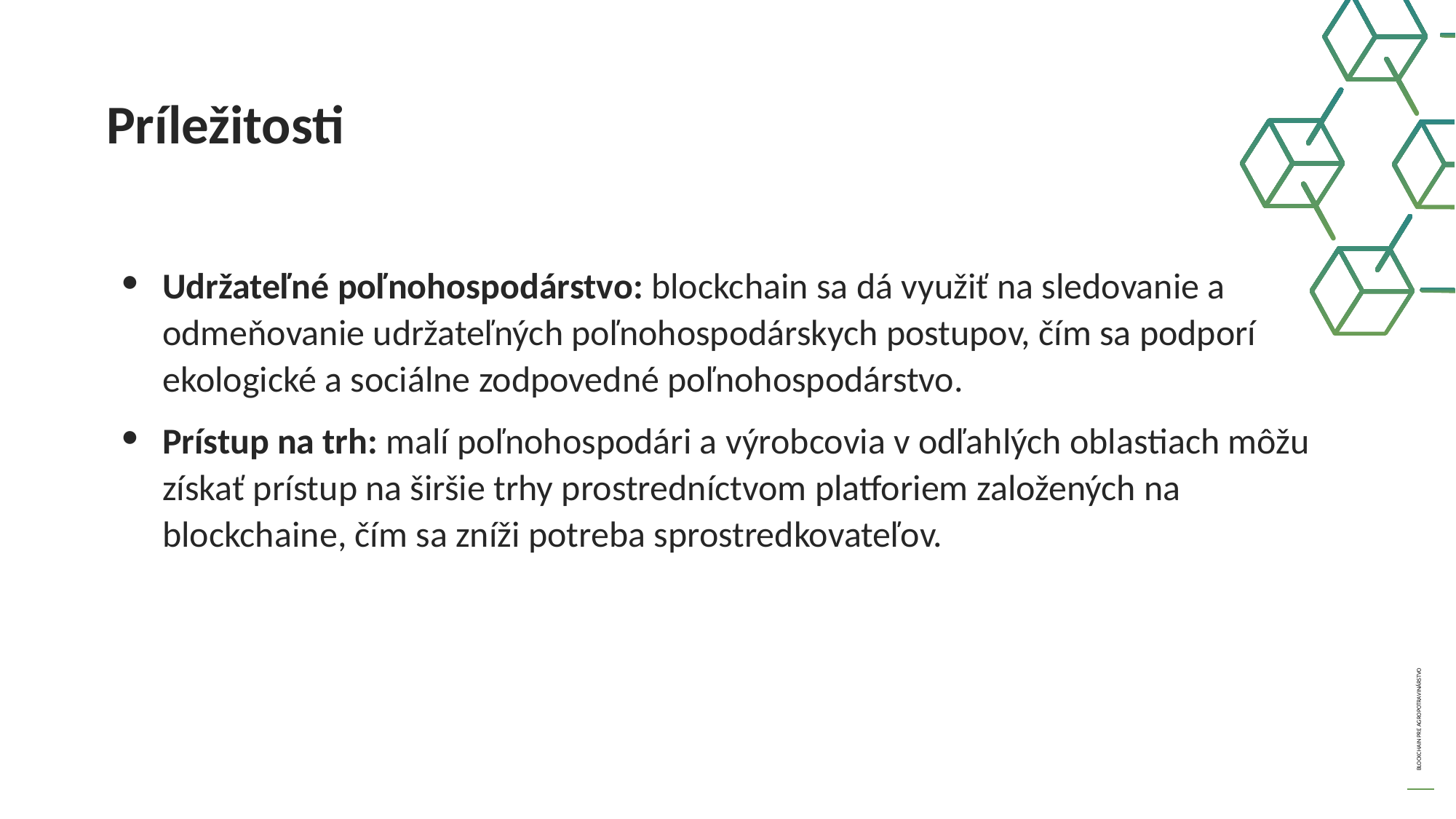

Príležitosti
Udržateľné poľnohospodárstvo: blockchain sa dá využiť na sledovanie a odmeňovanie udržateľných poľnohospodárskych postupov, čím sa podporí ekologické a sociálne zodpovedné poľnohospodárstvo.
Prístup na trh: malí poľnohospodári a výrobcovia v odľahlých oblastiach môžu získať prístup na širšie trhy prostredníctvom platforiem založených na blockchaine, čím sa zníži potreba sprostredkovateľov.